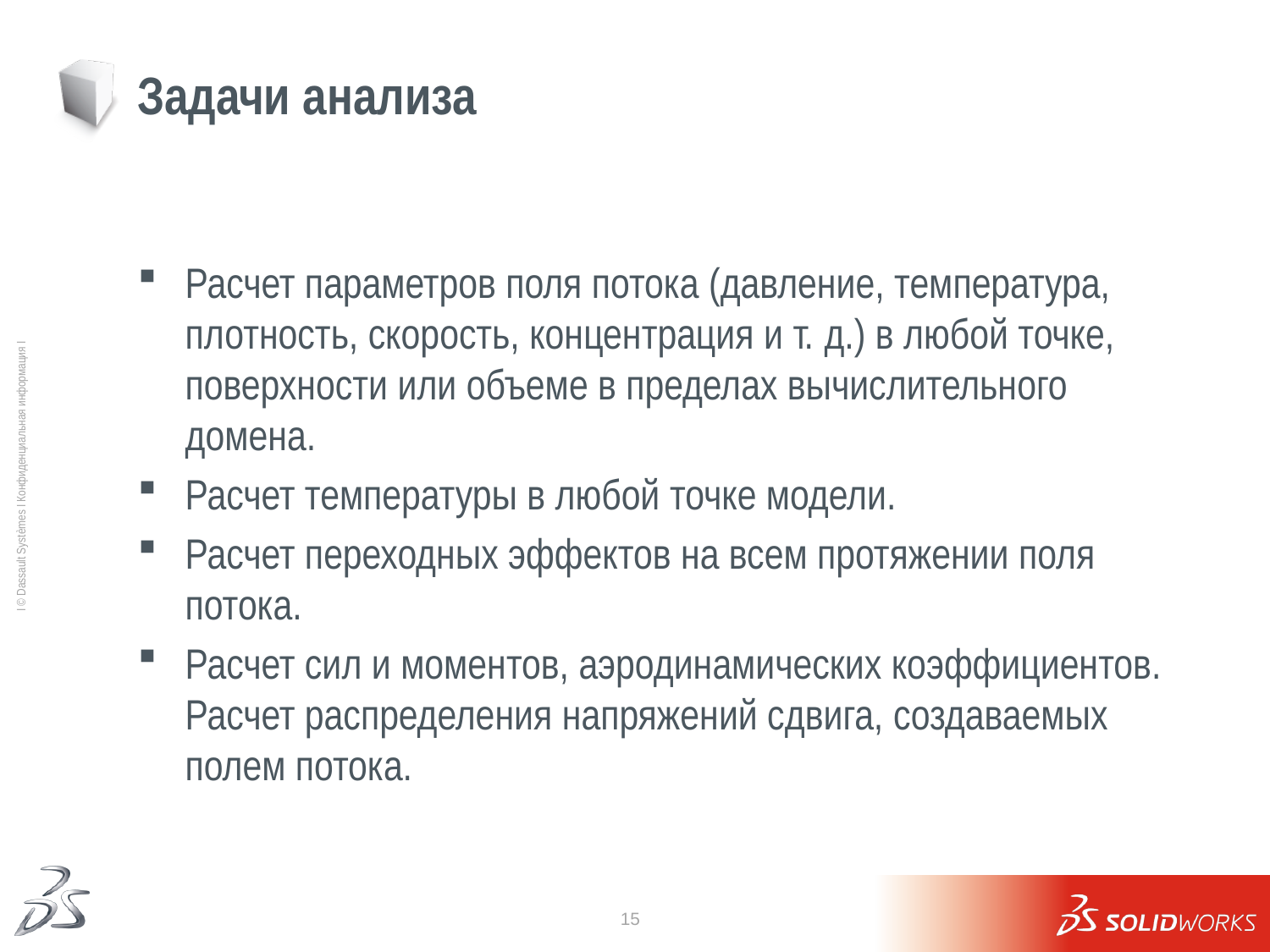

# Задачи анализа
Расчет параметров поля потока (давление, температура, плотность, скорость, концентрация и т. д.) в любой точке, поверхности или объеме в пределах вычислительного домена.
Расчет температуры в любой точке модели.
Расчет переходных эффектов на всем протяжении поля потока.
Расчет сил и моментов, аэродинамических коэффициентов. Расчет распределения напряжений сдвига, создаваемых полем потока.